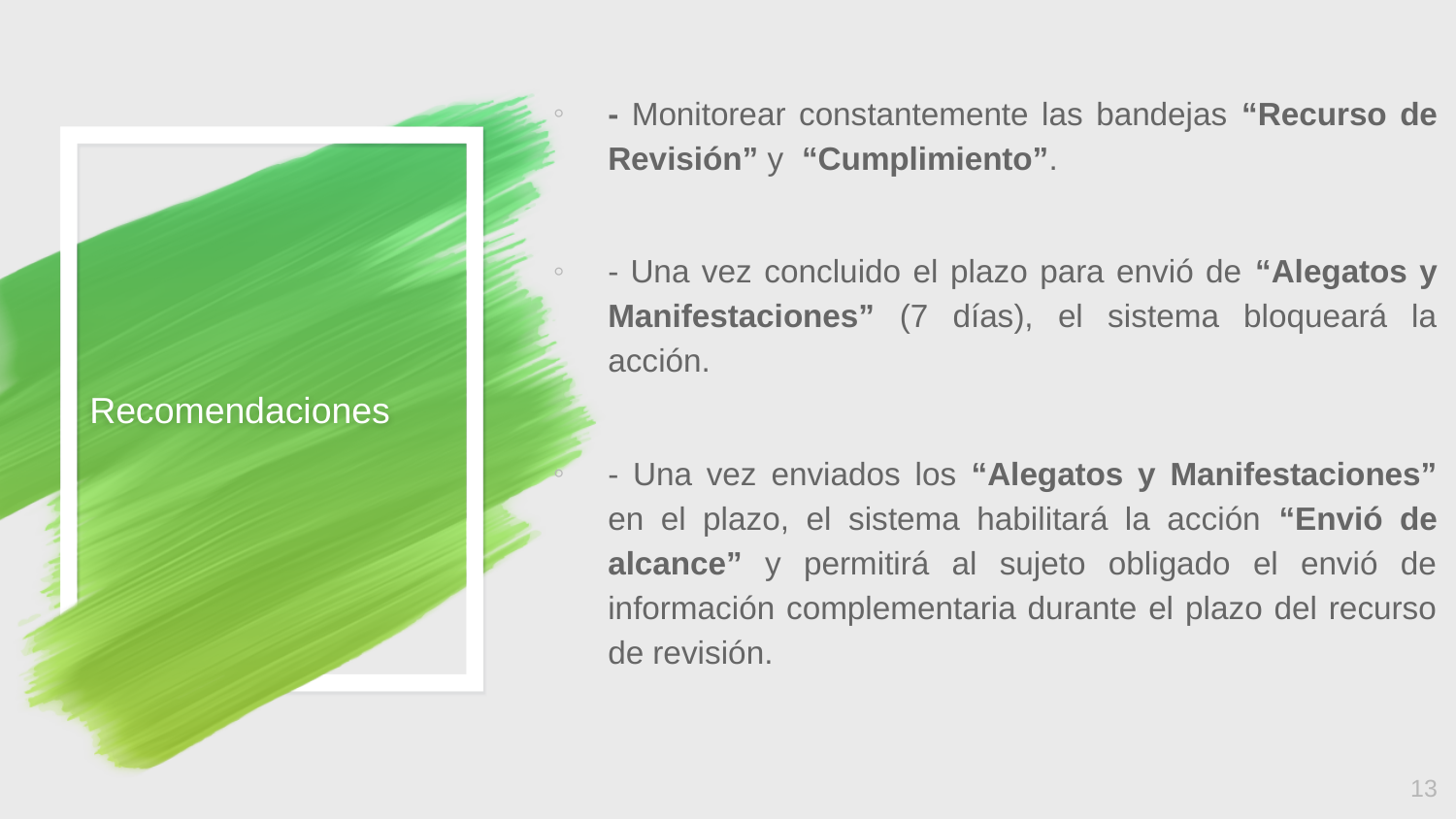

- Monitorear constantemente las bandejas “Recurso de Revisión” y  “Cumplimiento”.

- Una vez concluido el plazo para envió de “Alegatos y Manifestaciones” (7 días), el sistema bloqueará la acción.

- Una vez enviados los “Alegatos y Manifestaciones” en el plazo, el sistema habilitará la acción “Envió de alcance” y permitirá al sujeto obligado el envió de información complementaria durante el plazo del recurso de revisión.

# Recomendaciones
13